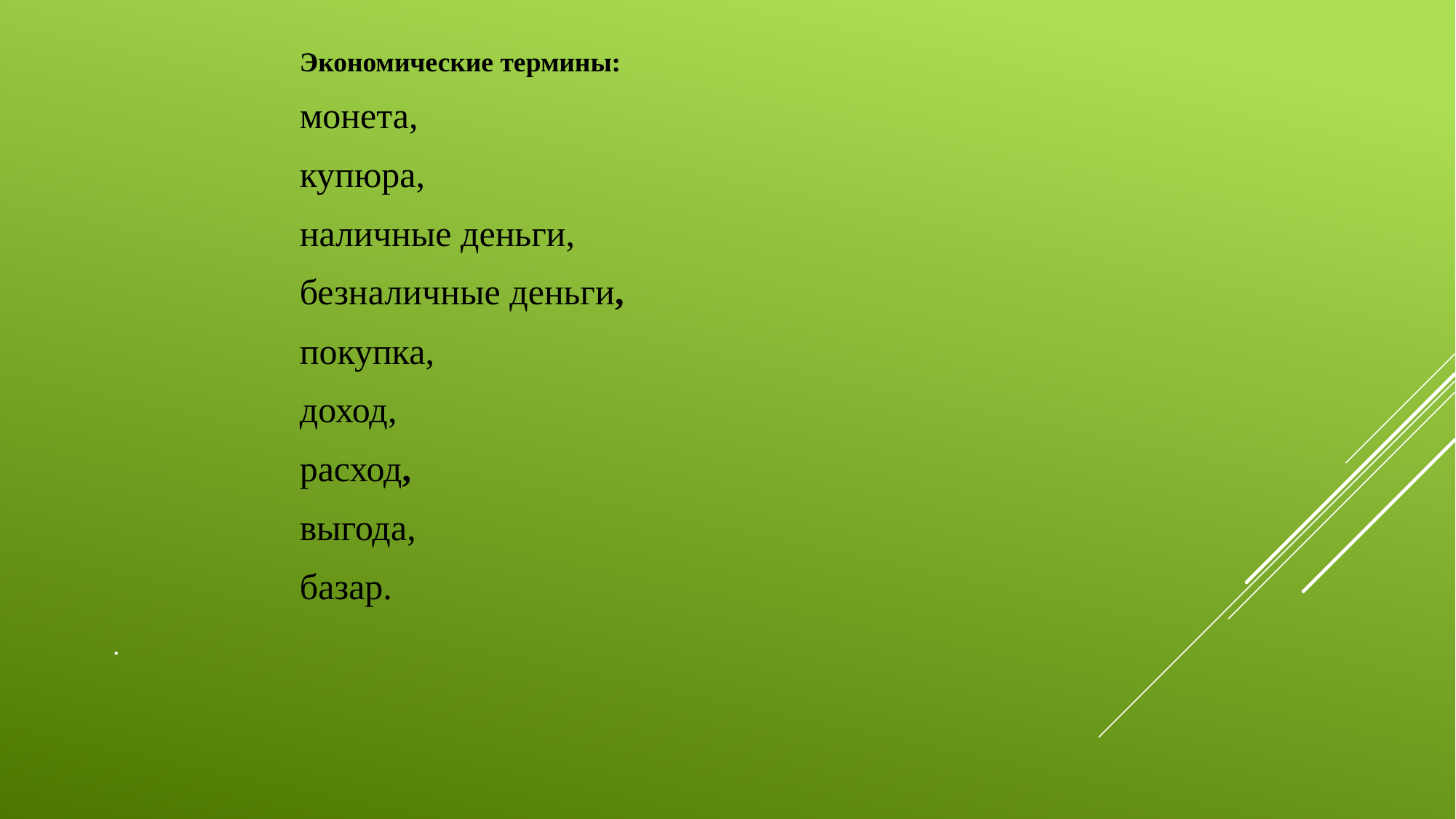

Экономические термины:
монета,
купюра,
наличные деньги,
безналичные деньги,
покупка,
доход,
расход,
выгода,
базар.

.